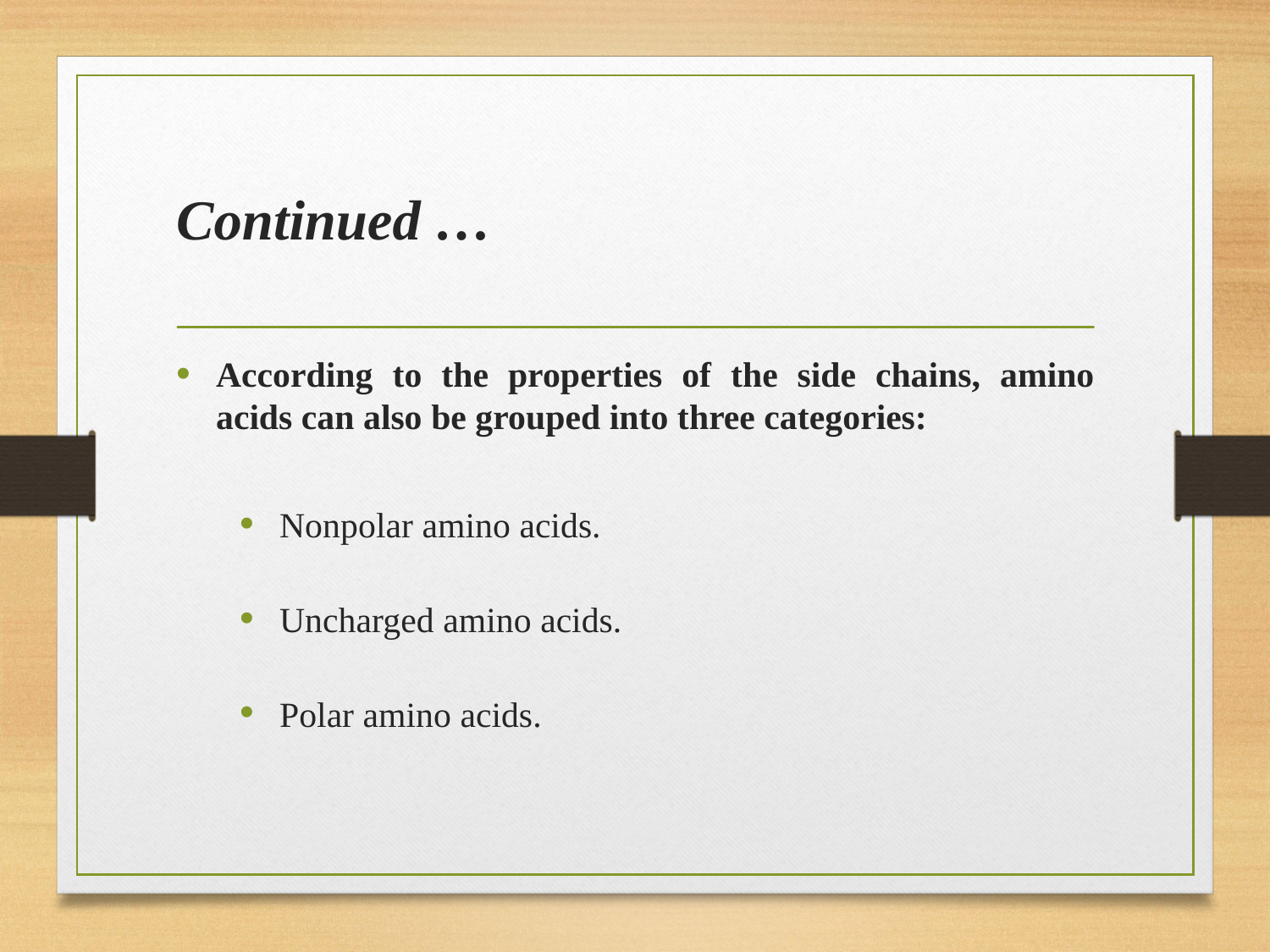

# Continued …
According to the properties of the side chains, amino acids can also be grouped into three categories:

Nonpolar amino acids.

Uncharged amino acids.

Polar amino acids.